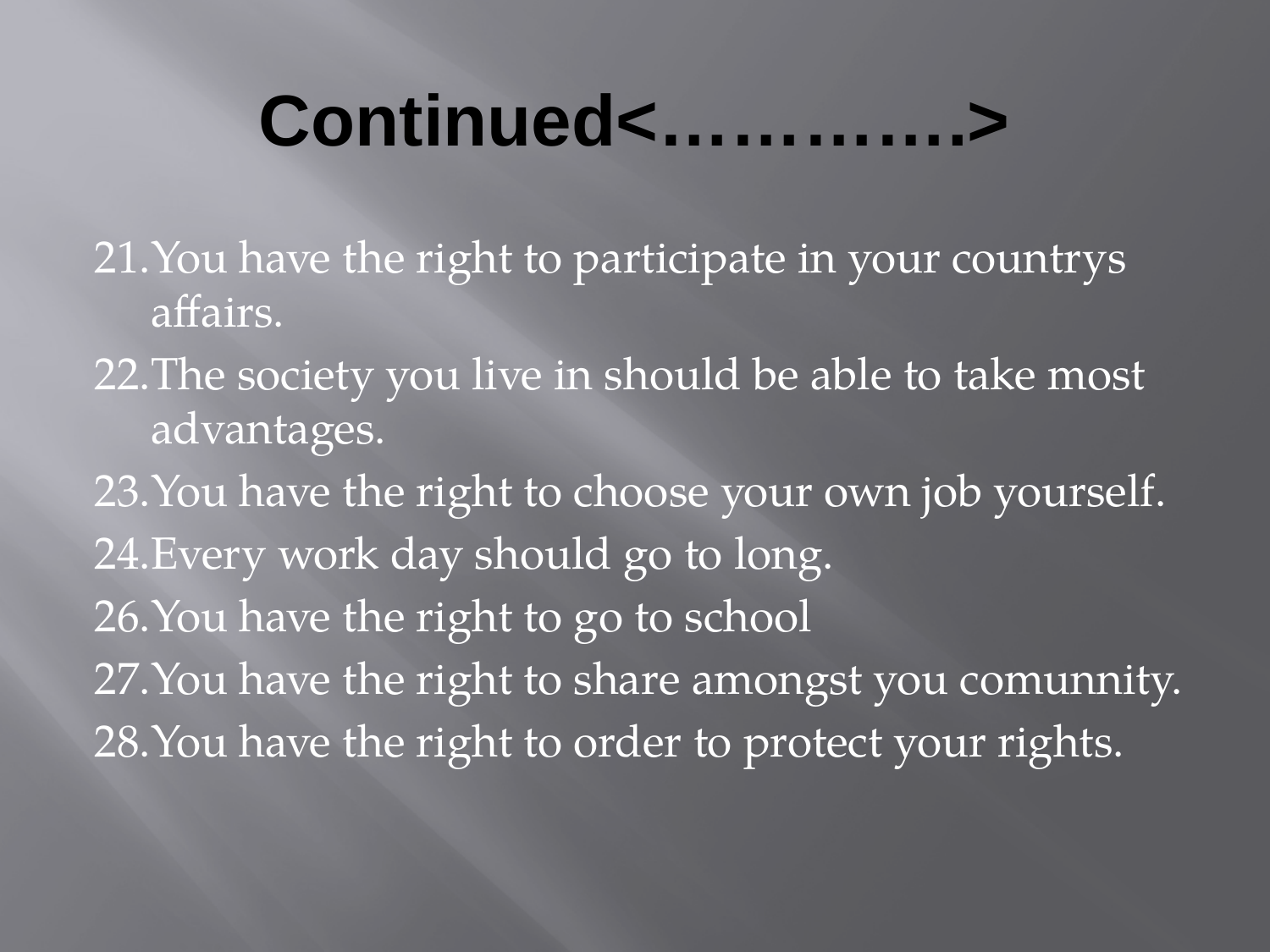

# Continued<………….>
21.You have the right to participate in your countrys affairs.
22.The society you live in should be able to take most advantages.
23.You have the right to choose your own job yourself.
24.Every work day should go to long.
26.You have the right to go to school
27.You have the right to share amongst you comunnity.
28.You have the right to order to protect your rights.